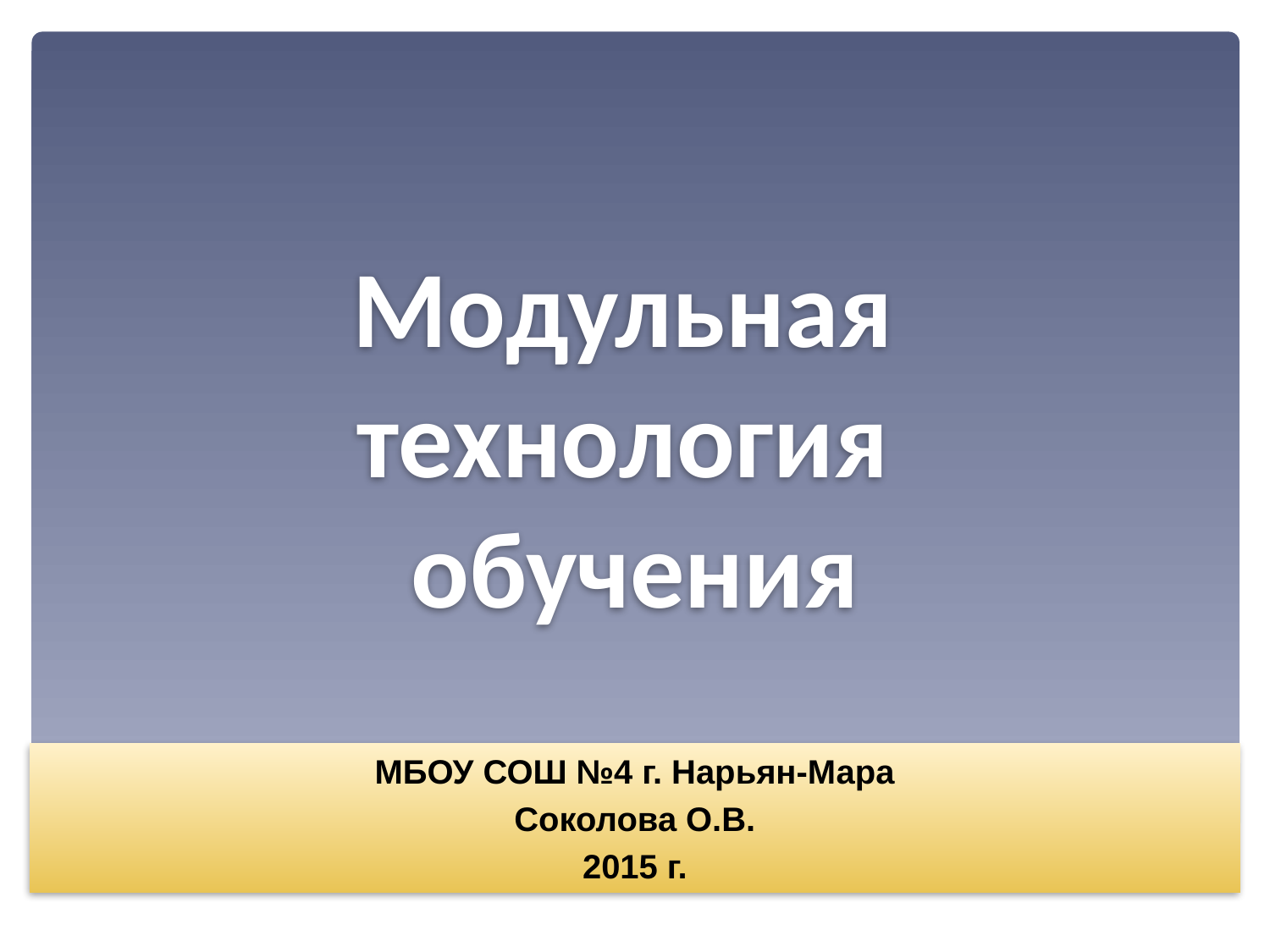

# Модульная технология обучения
МБОУ СОШ №4 г. Нарьян-Мара
Соколова О.В.
2015 г.